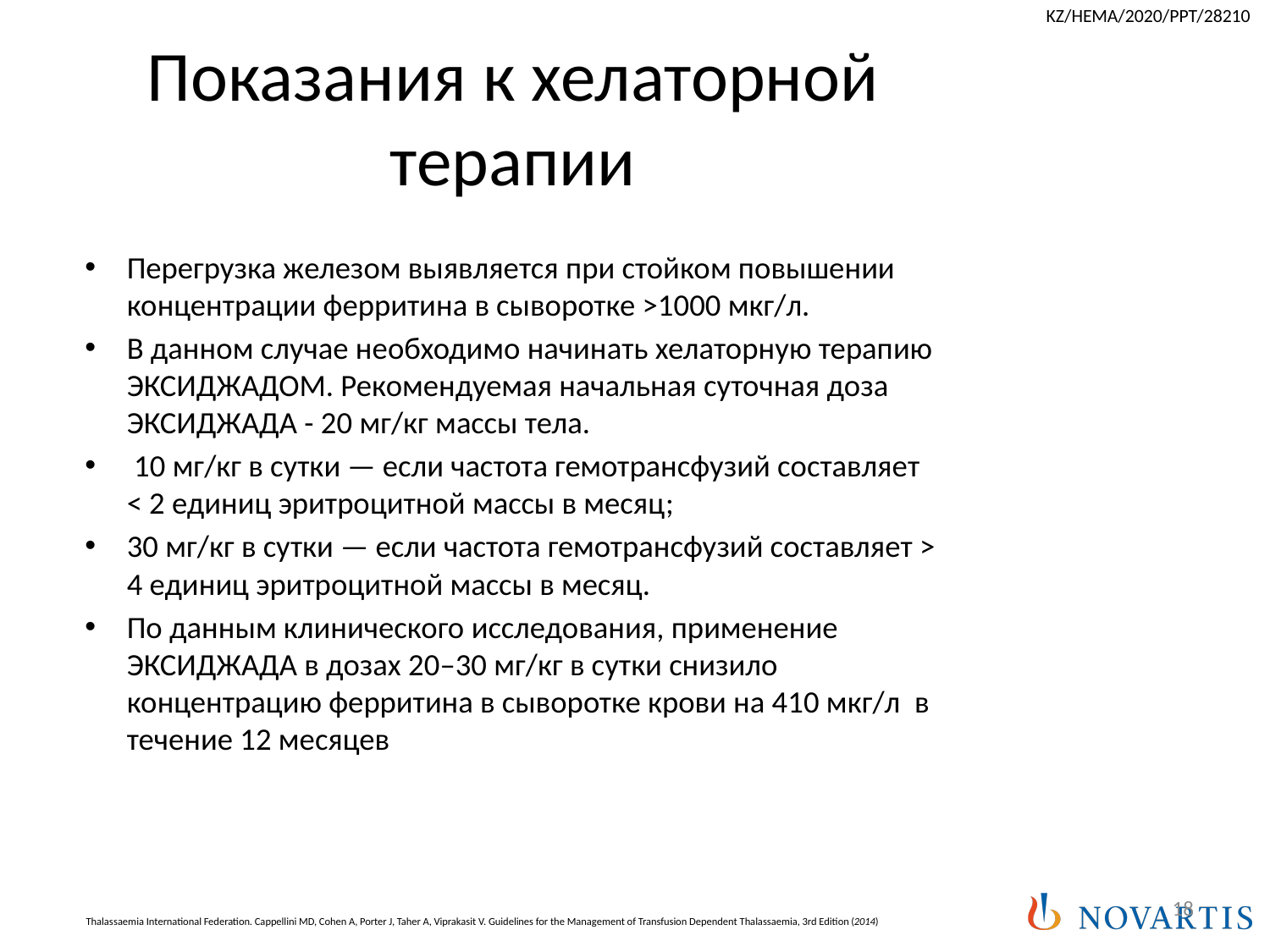

# Показания к хелаторной терапии
Перегрузка железом выявляется при стойком повышении концентрации ферритина в сыворотке >1000 мкг/л.
В данном случае необходимо начинать хелаторную терапию ЭКСИДЖАДОМ. Рекомендуемая начальная суточная доза ЭКСИДЖАДА - 20 мг/кг массы тела.
 10 мг/кг в сутки — если частота гемотрансфузий составляет < 2 единиц эритроцитной массы в месяц;
30 мг/кг в сутки — если частота гемотрансфузий составляет > 4 единиц эритроцитной массы в месяц.
По данным клинического исследования, применение ЭКСИДЖАДА в дозах 20–30 мг/кг в сутки снизило концентрацию ферритина в сыворотке крови на 410 мкг/л  в течение 12 месяцев

18
Thalassaemia International Federation. Cappellini MD, Cohen A, Porter J, Taher A, Viprakasit V. Guidelines for the Management of Transfusion Dependent Thalassaemia, 3rd Edition (2014)